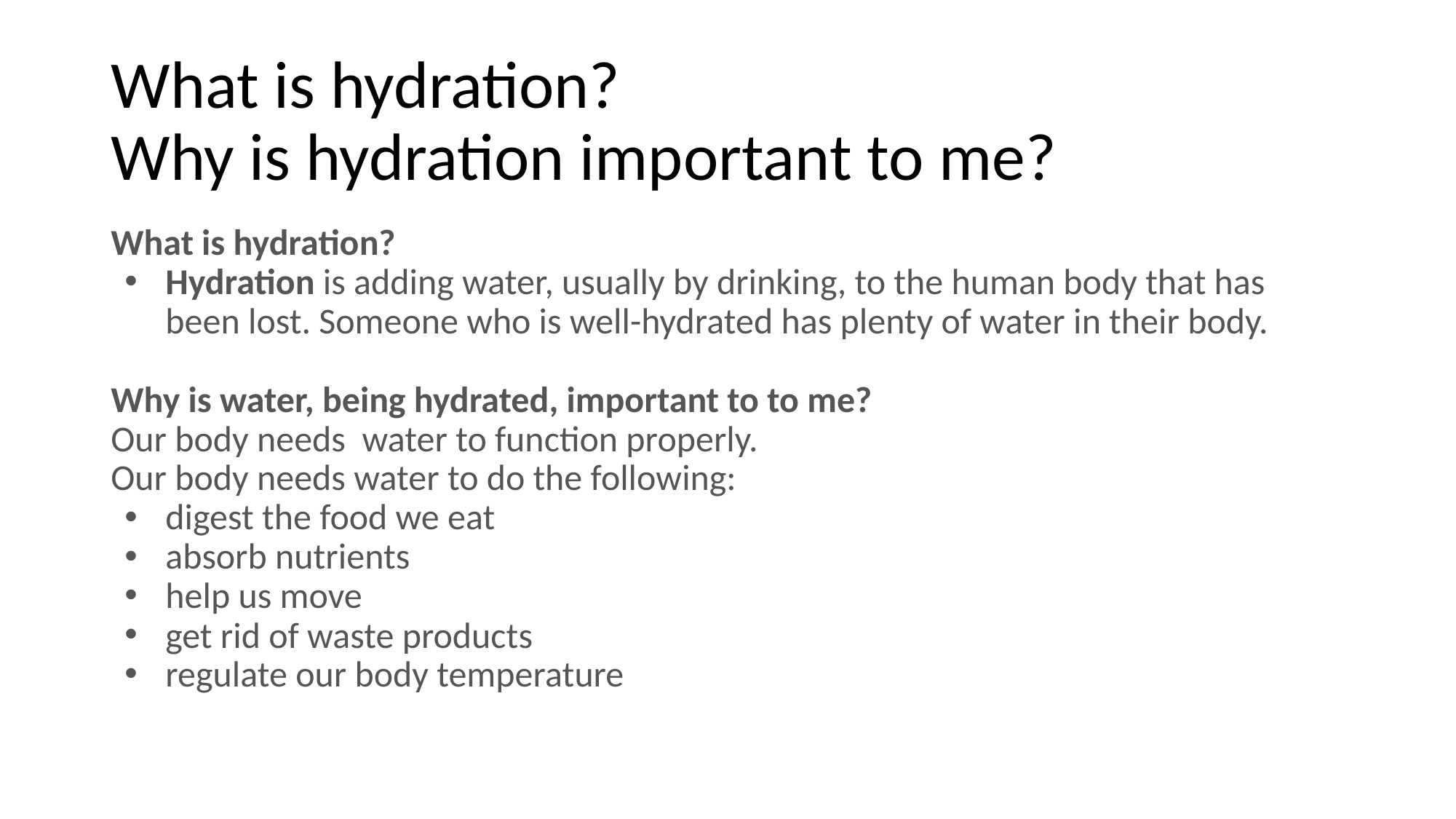

# What is hydration? Why is hydration important to me?
What is hydration?
Hydration is adding water, usually by drinking, to the human body that has been lost. Someone who is well-hydrated has plenty of water in their body.

Why is water, being hydrated, important to to me?
Our body needs  water to function properly.
Our body needs water to do the following:
digest the food we eat
absorb nutrients
help us move
get rid of waste products
regulate our body temperature